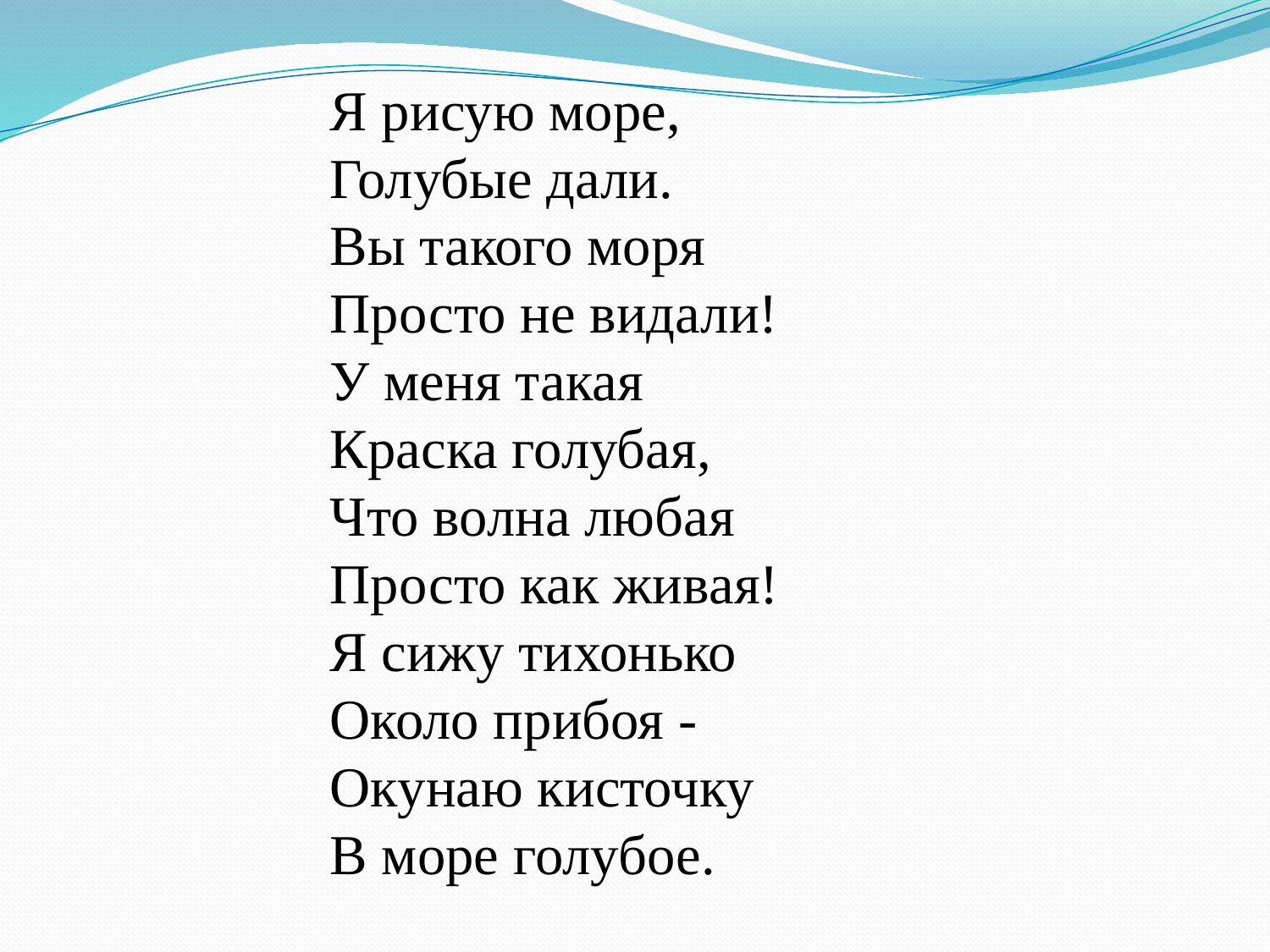

Я рисую море,
Голубые дали.
Вы такого моря
Просто не видали!
У меня такая
Краска голубая,
Что волна любая
Просто как живая!
Я сижу тихонько
Около прибоя -
Окунаю кисточку
В море голубое.